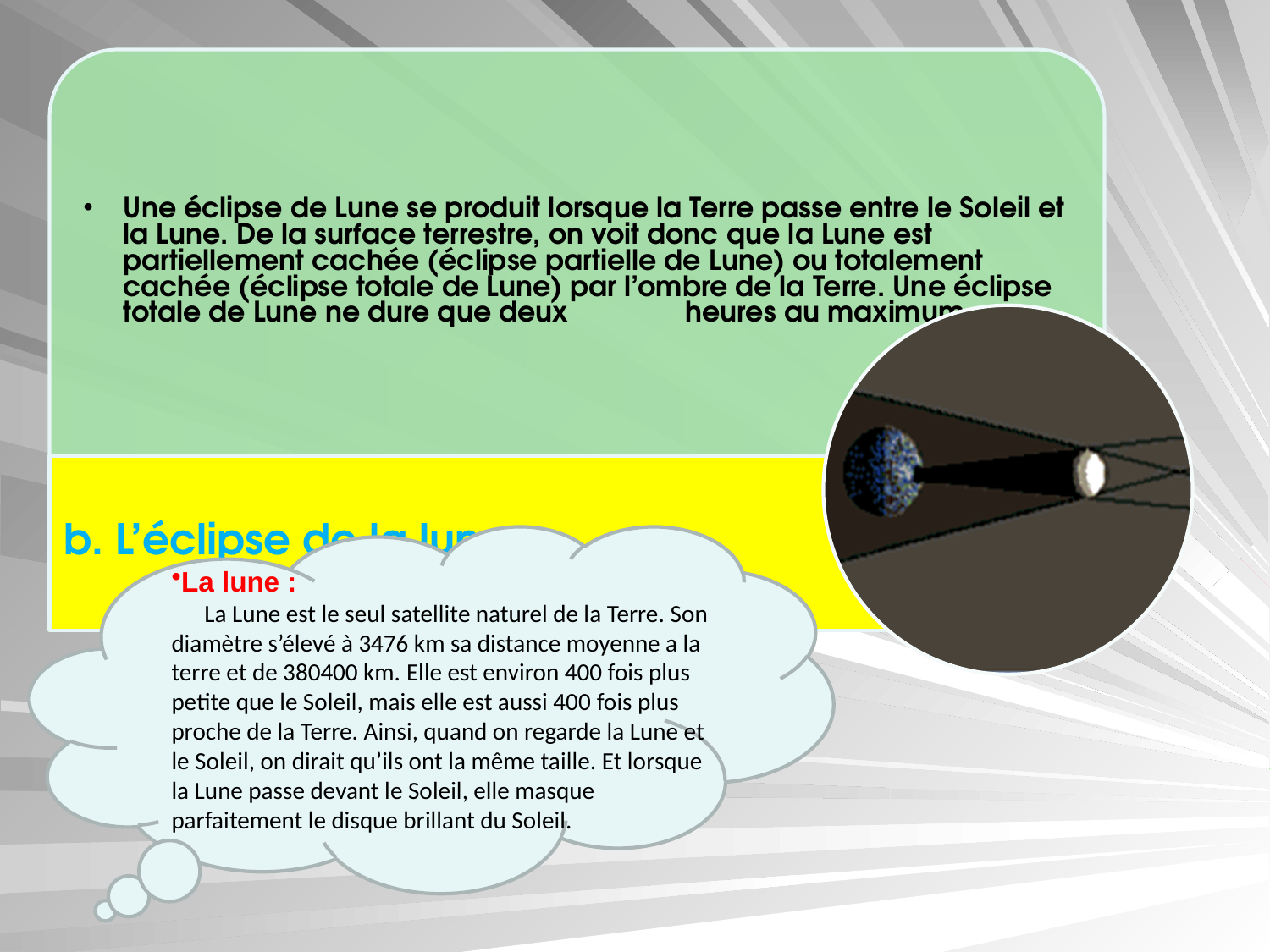

b. L’éclipse de la lune
Une éclipse de Lune se produit lorsque la Terre passe entre le Soleil et la Lune. De la surface terrestre, on voit donc que la Lune est partiellement cachée (éclipse partielle de Lune) ou totalement cachée (éclipse totale de Lune) par l’ombre de la Terre. Une éclipse totale de Lune ne dure que deux               heures au maximum.

La lune :
      La Lune est le seul satellite naturel de la Terre. Son diamètre s’élevé à 3476 km sa distance moyenne a la terre et de 380400 km. Elle est environ 400 fois plus petite que le Soleil, mais elle est aussi 400 fois plus proche de la Terre. Ainsi, quand on regarde la Lune et le Soleil, on dirait qu’ils ont la même taille. Et lorsque la Lune passe devant le Soleil, elle masque parfaitement le disque brillant du Soleil.